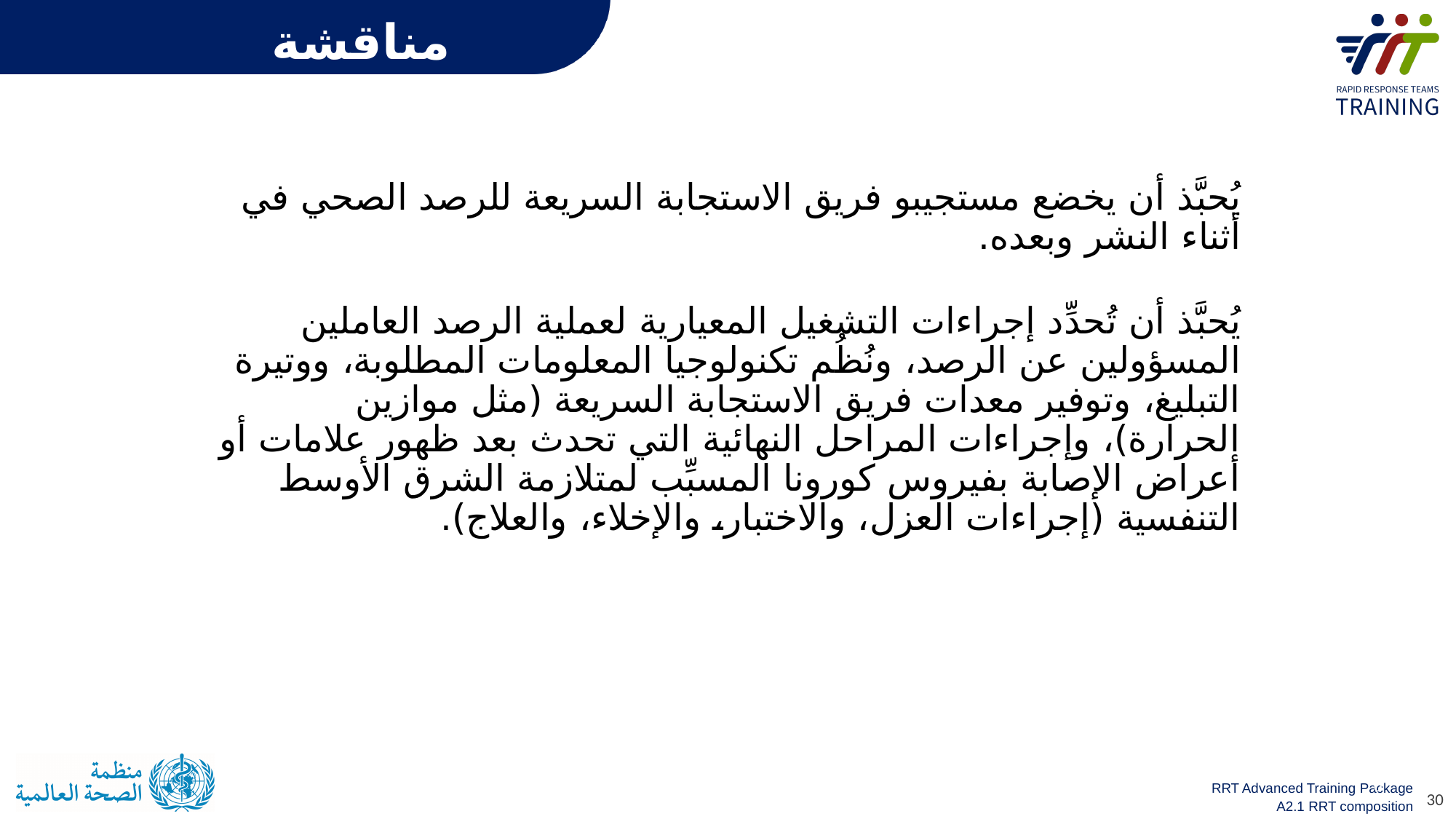

مناقشة

يُحبَّذ أن يخضع مستجيبو فريق الاستجابة السريعة للرصد الصحي في أثناء النشر وبعده.

يُحبَّذ أن تُحدِّد إجراءات التشغيل المعيارية لعملية الرصد العاملين المسؤولين عن الرصد، ونُظُم تكنولوجيا المعلومات المطلوبة، ووتيرة التبليغ، وتوفير معدات فريق الاستجابة السريعة (مثل موازين الحرارة)، وإجراءات المراحل النهائية التي تحدث بعد ظهور علامات أو أعراض الإصابة بفيروس كورونا المسبِّب لمتلازمة الشرق الأوسط التنفسية (إجراءات العزل، والاختبار، والإخلاء، والعلاج).
30